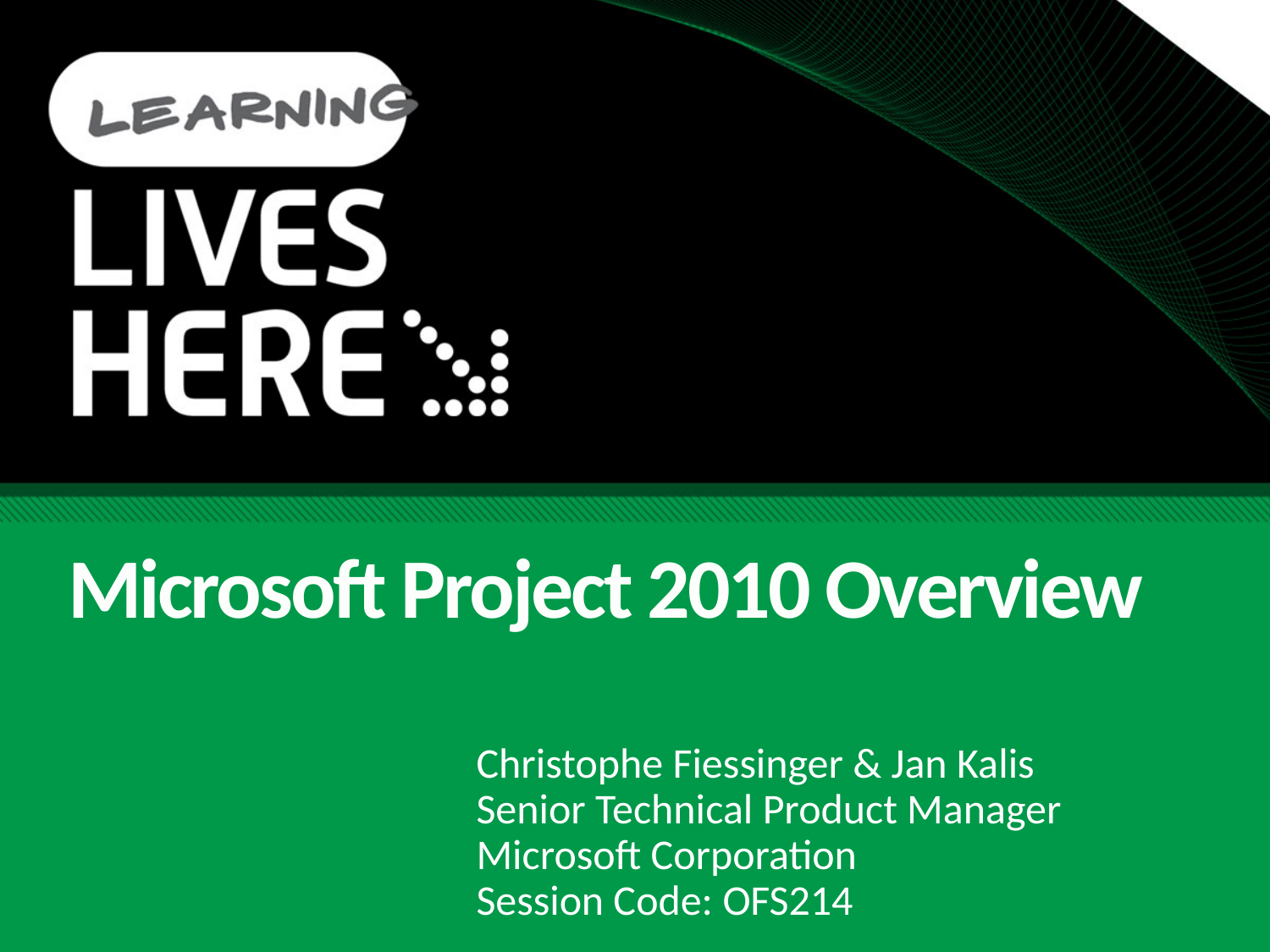

# Microsoft Project 2010 Overview
Christophe Fiessinger & Jan Kalis
Senior Technical Product Manager
Microsoft Corporation
Session Code: OFS214